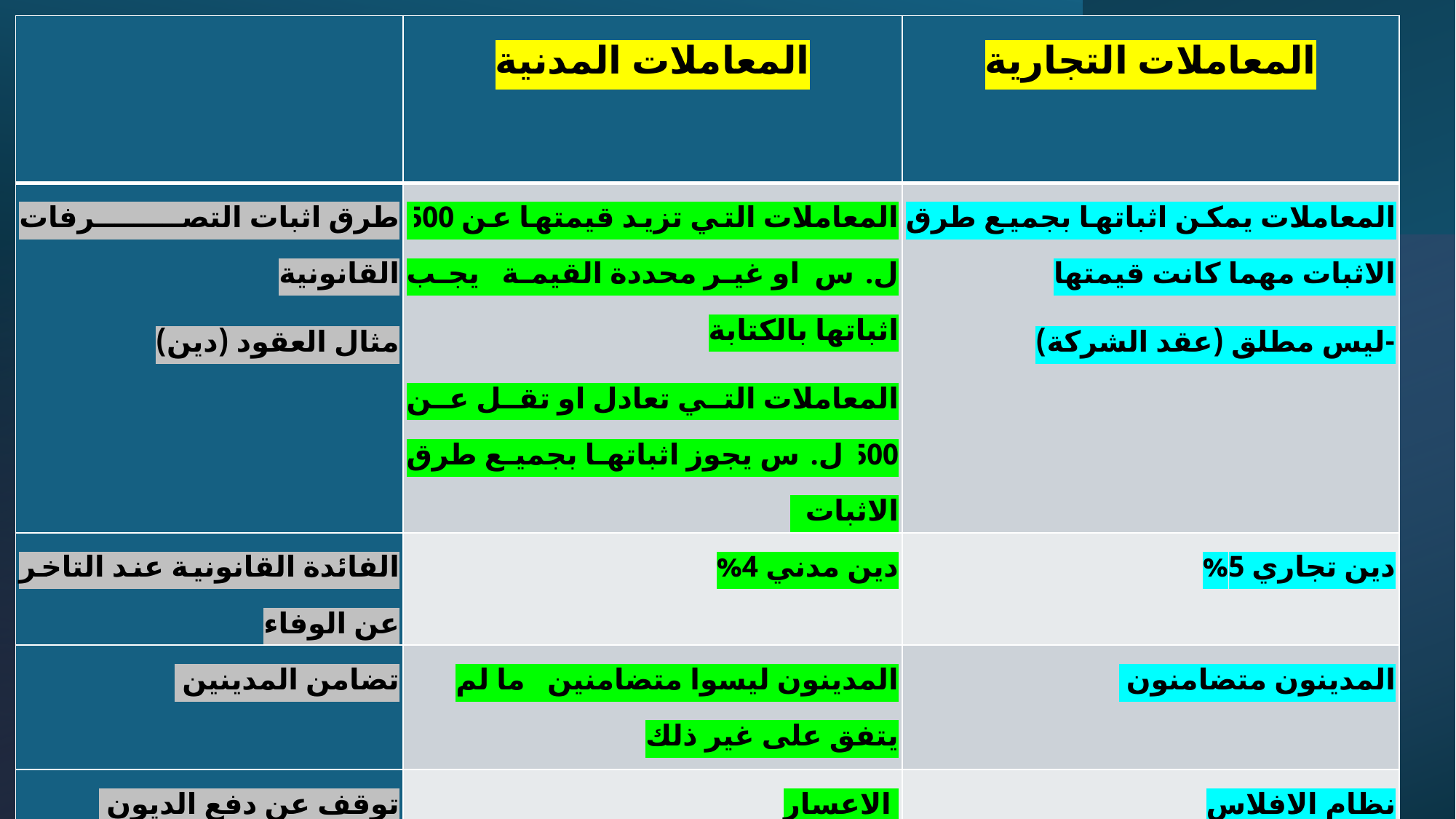

|  | المعاملات المدنية | المعاملات التجارية |
| --- | --- | --- |
| طرق اثبات التصرفات القانونية مثال العقود (دين) | المعاملات التي تزيد قيمتها عن 500 ل.س او غير محددة القيمة يجب اثباتها بالكتابة المعاملات التي تعادل او تقل عن 500 ل.س يجوز اثباتها بجميع طرق الاثبات | المعاملات يمكن اثباتها بجميع طرق الاثبات مهما كانت قيمتها -ليس مطلق (عقد الشركة) |
| الفائدة القانونية عند التاخر عن الوفاء | دين مدني 4% | دين تجاري 5% |
| تضامن المدينين | المدينون ليسوا متضامنين ما لم يتفق على غير ذلك | المدينون متضامنون |
| توقف عن دفع الديون | الاعسار | نظام الافلاس |
| مهلة الوفاء القانونية | يستطيع القاضي ان يمنح المدين مهلة | لا يستطيع القاضي ذلك |
| التنفيذ على المال المرهون | يجب الحصول على حكم من القاضي | يراجع دائرة التنفيذ \_ تبلغ المدين\_ تنتظر 8 ايام |
| التقادم | 15 سنة | 10 سنة |